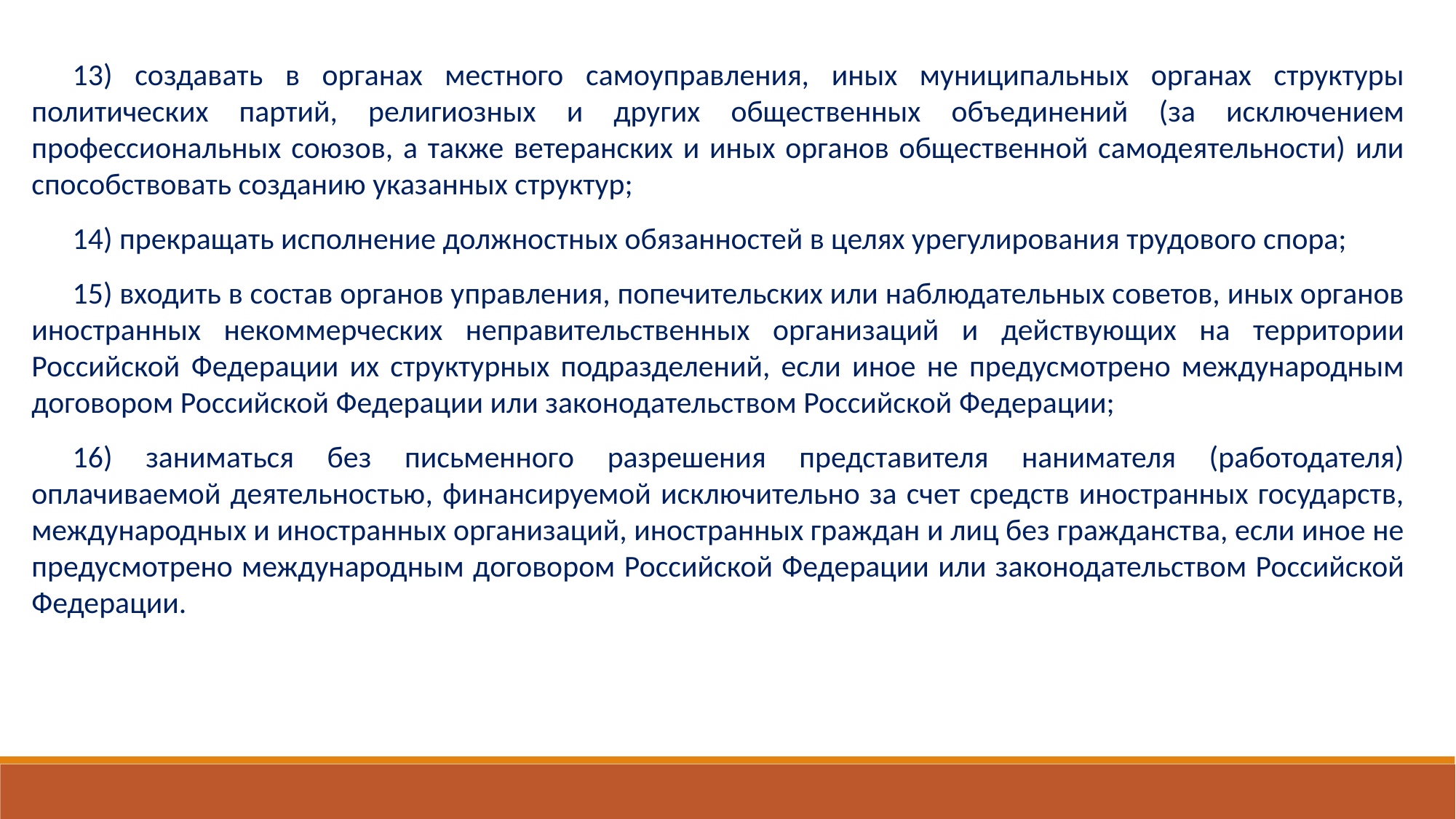

13) создавать в органах местного самоуправления, иных муниципальных органах структуры политических партий, религиозных и других общественных объединений (за исключением профессиональных союзов, а также ветеранских и иных органов общественной самодеятельности) или способствовать созданию указанных структур;
14) прекращать исполнение должностных обязанностей в целях урегулирования трудового спора;
15) входить в состав органов управления, попечительских или наблюдательных советов, иных органов иностранных некоммерческих неправительственных организаций и действующих на территории Российской Федерации их структурных подразделений, если иное не предусмотрено международным договором Российской Федерации или законодательством Российской Федерации;
16) заниматься без письменного разрешения представителя нанимателя (работодателя) оплачиваемой деятельностью, финансируемой исключительно за счет средств иностранных государств, международных и иностранных организаций, иностранных граждан и лиц без гражданства, если иное не предусмотрено международным договором Российской Федерации или законодательством Российской Федерации.